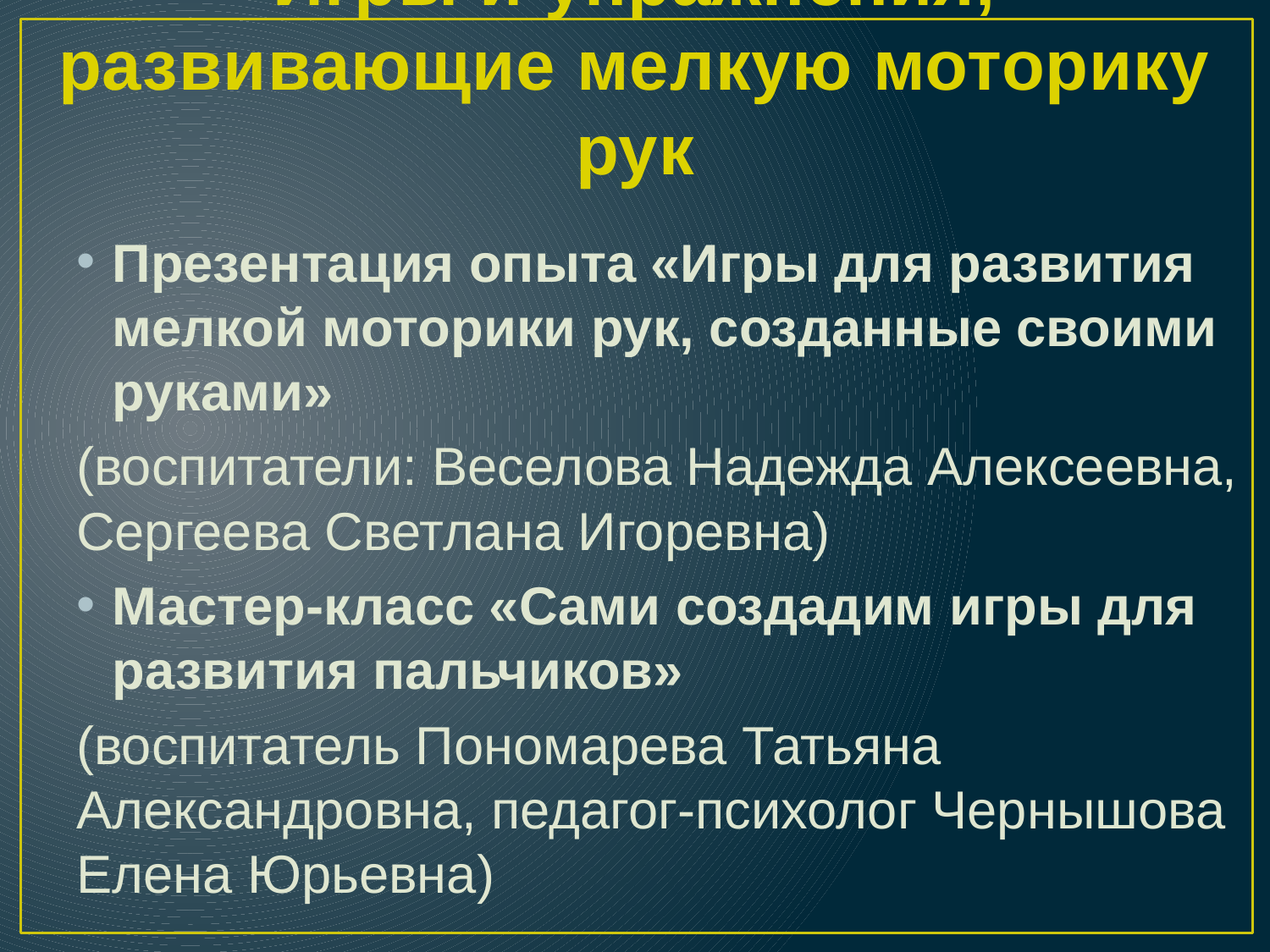

# Игры и упражнения, развивающие мелкую моторику рук
Презентация опыта «Игры для развития мелкой моторики рук, созданные своими руками»
(воспитатели: Веселова Надежда Алексеевна, Сергеева Светлана Игоревна)
Мастер-класс «Сами создадим игры для развития пальчиков»
(воспитатель Пономарева Татьяна Александровна, педагог-психолог Чернышова Елена Юрьевна)